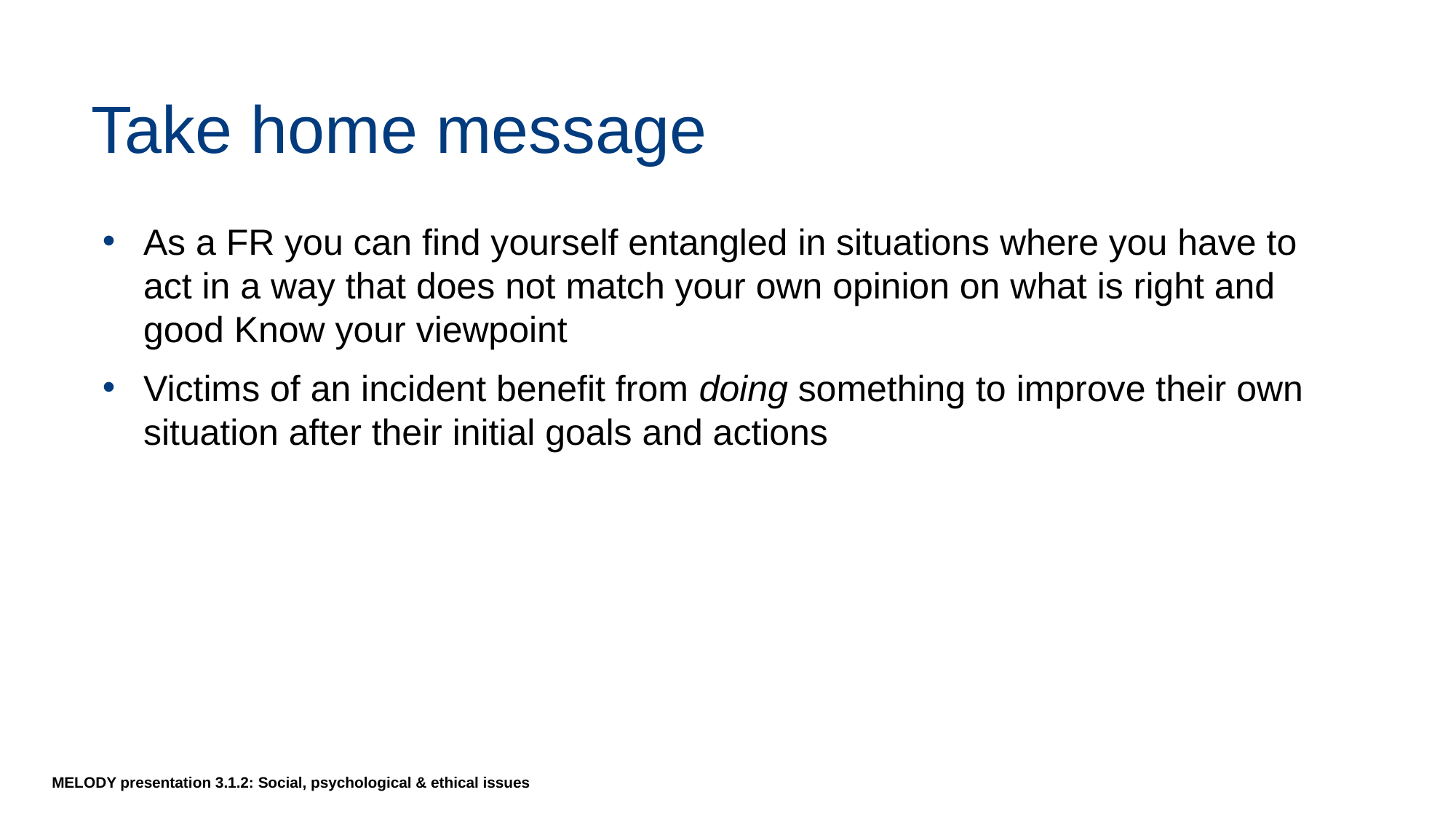

# Take home message
As a FR you can find yourself entangled in situations where you have to act in a way that does not match your own opinion on what is right and good Know your viewpoint
Victims of an incident benefit from doing something to improve their own situation after their initial goals and actions
MELODY presentation 3.1.2: Social, psychological & ethical issues